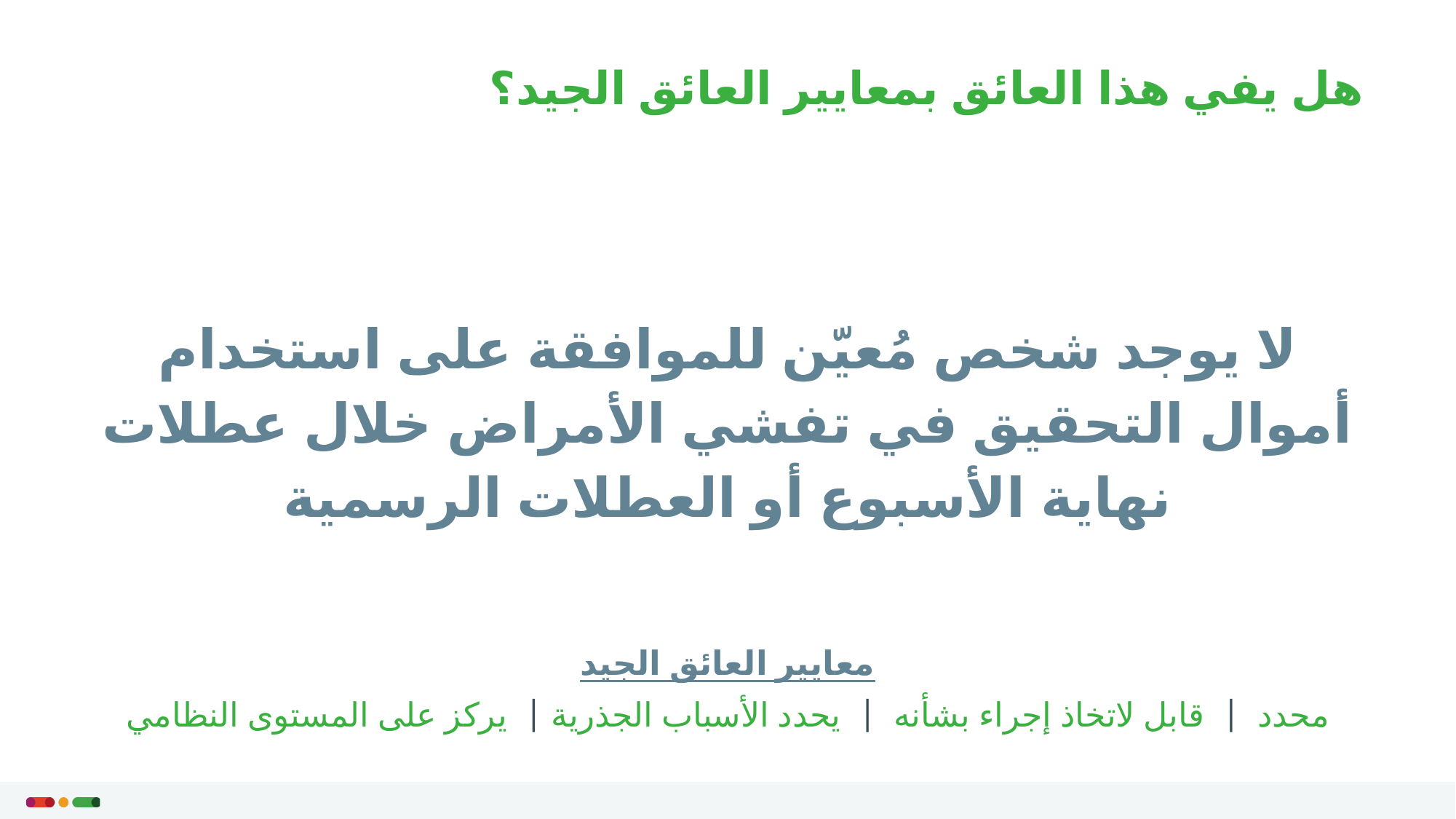

هل يفي هذا العائق بمعايير العائق الجيد؟
لا يوجد شخص مُعيّن للموافقة على استخدام أموال التحقيق في تفشي الأمراض خلال عطلات نهاية الأسبوع أو العطلات الرسمية
معايير العائق الجيد
محدد  |  قابل لاتخاذ إجراء بشأنه  |  يحدد الأسباب الجذرية |  يركز على المستوى النظامي